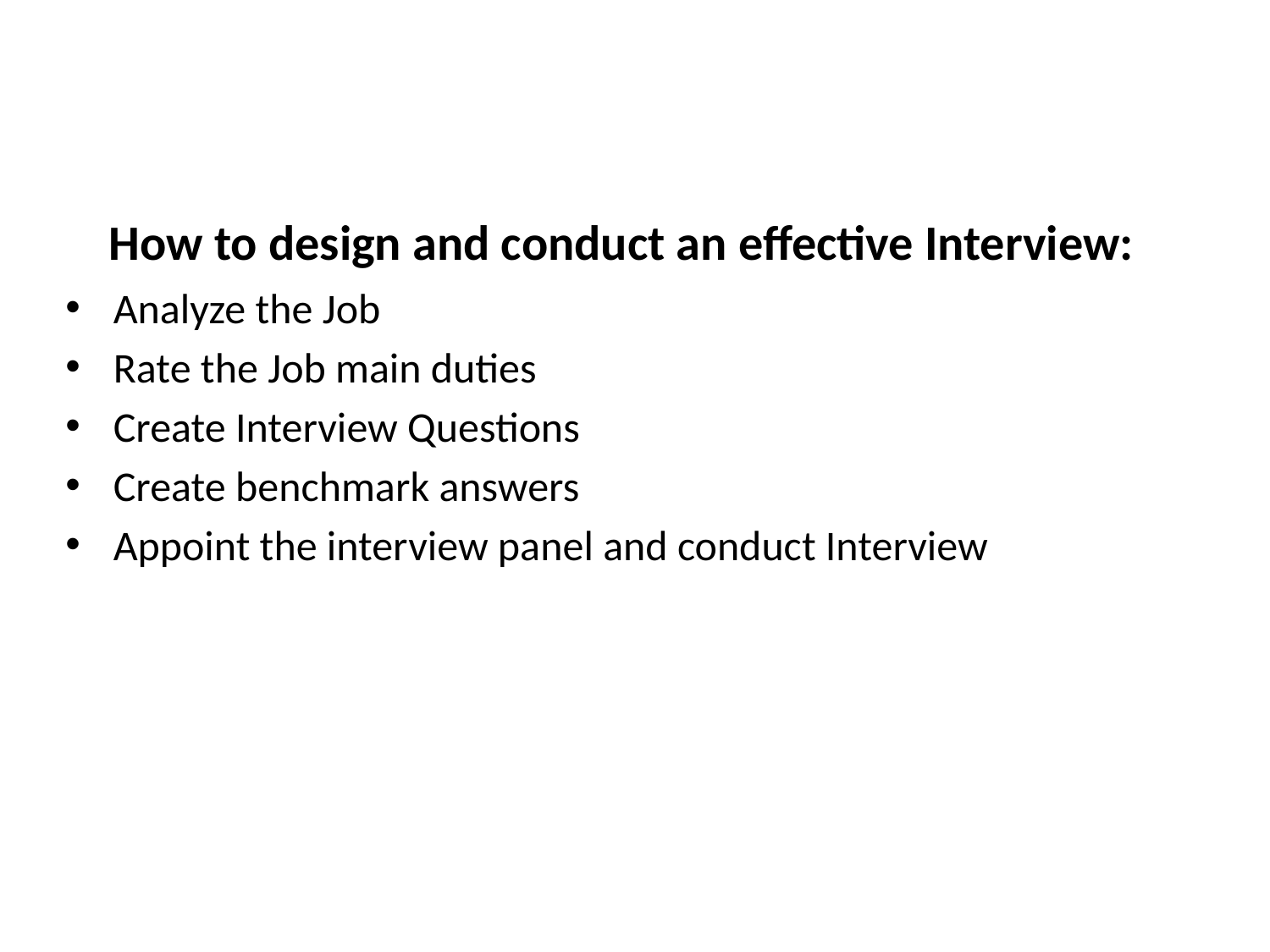

How to design and conduct an effective Interview:
Analyze the Job
Rate the Job main duties
Create Interview Questions
Create benchmark answers
Appoint the interview panel and conduct Interview